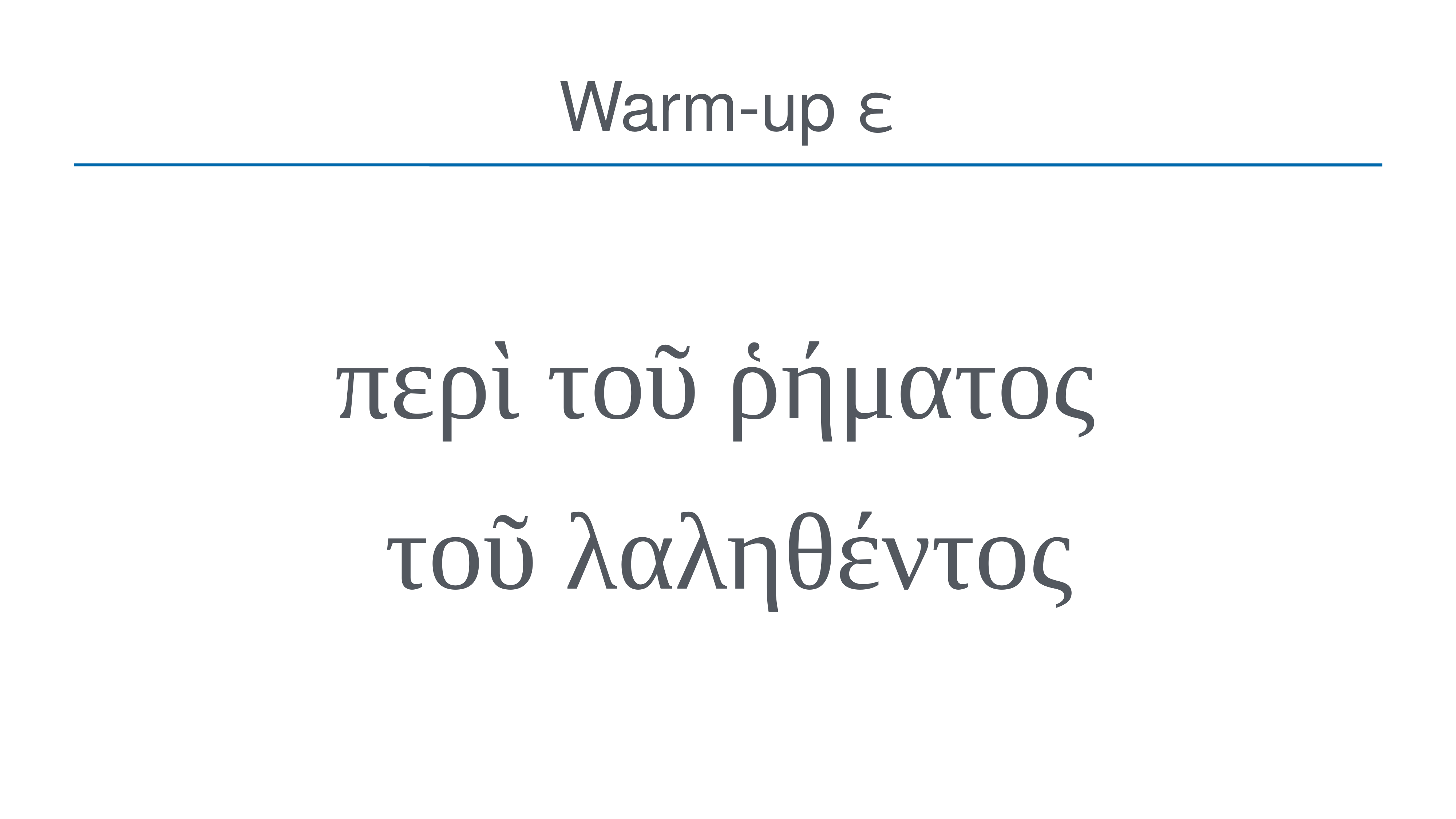

# Warm-up ε
περὶ τοῦ ῥήματος
τοῦ λαληθέντος